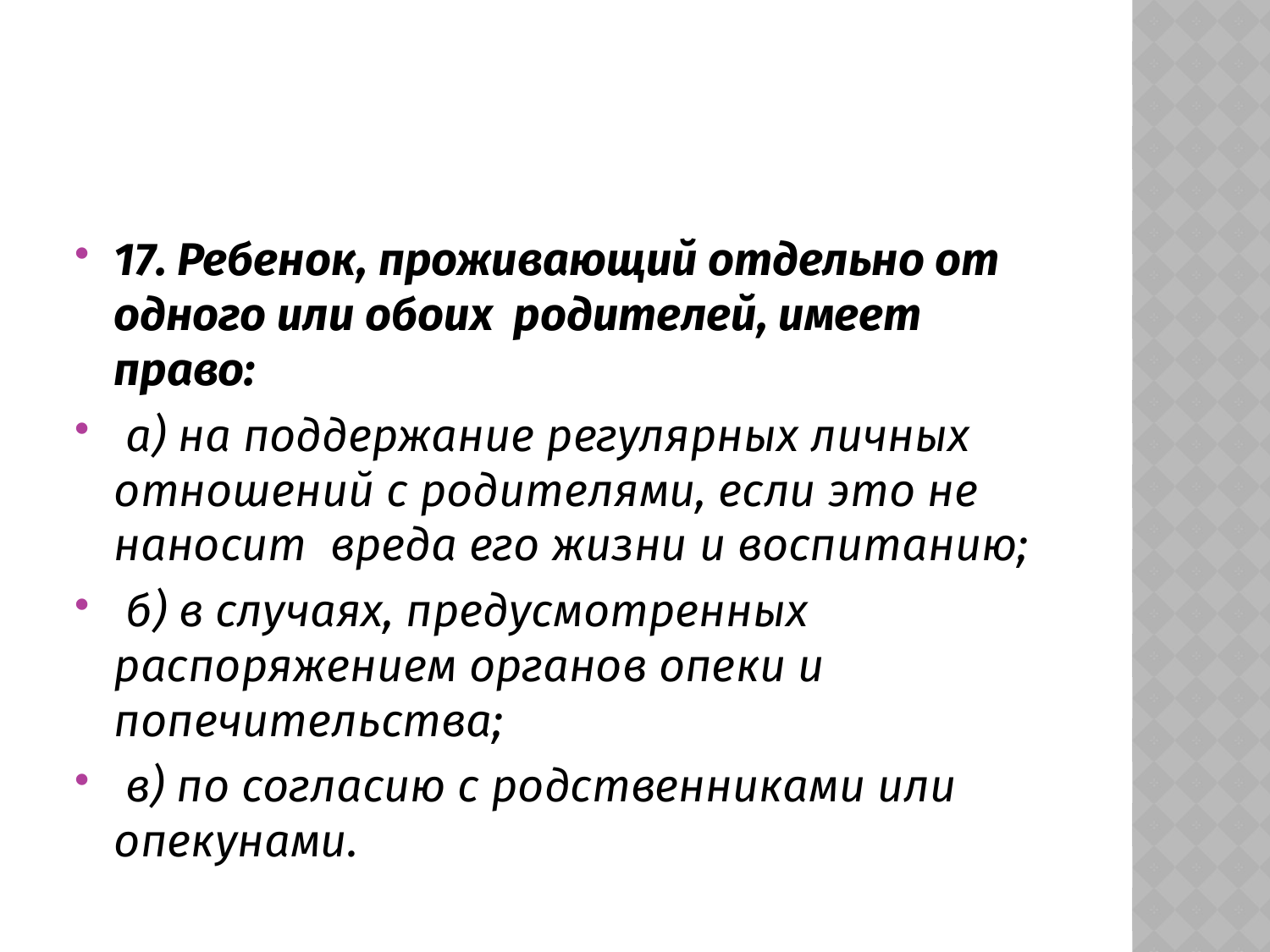

#
17. Ребенок, проживающий отдельно от одного или обоих  родителей, имеет  право:
 а) на поддержание регулярных личных отношений с родителями, если это не наносит  вреда его жизни и воспитанию;
 б) в случаях, предусмотренных распоряжением органов опеки и попечительства;
 в) по согласию с родственниками или опекунами.